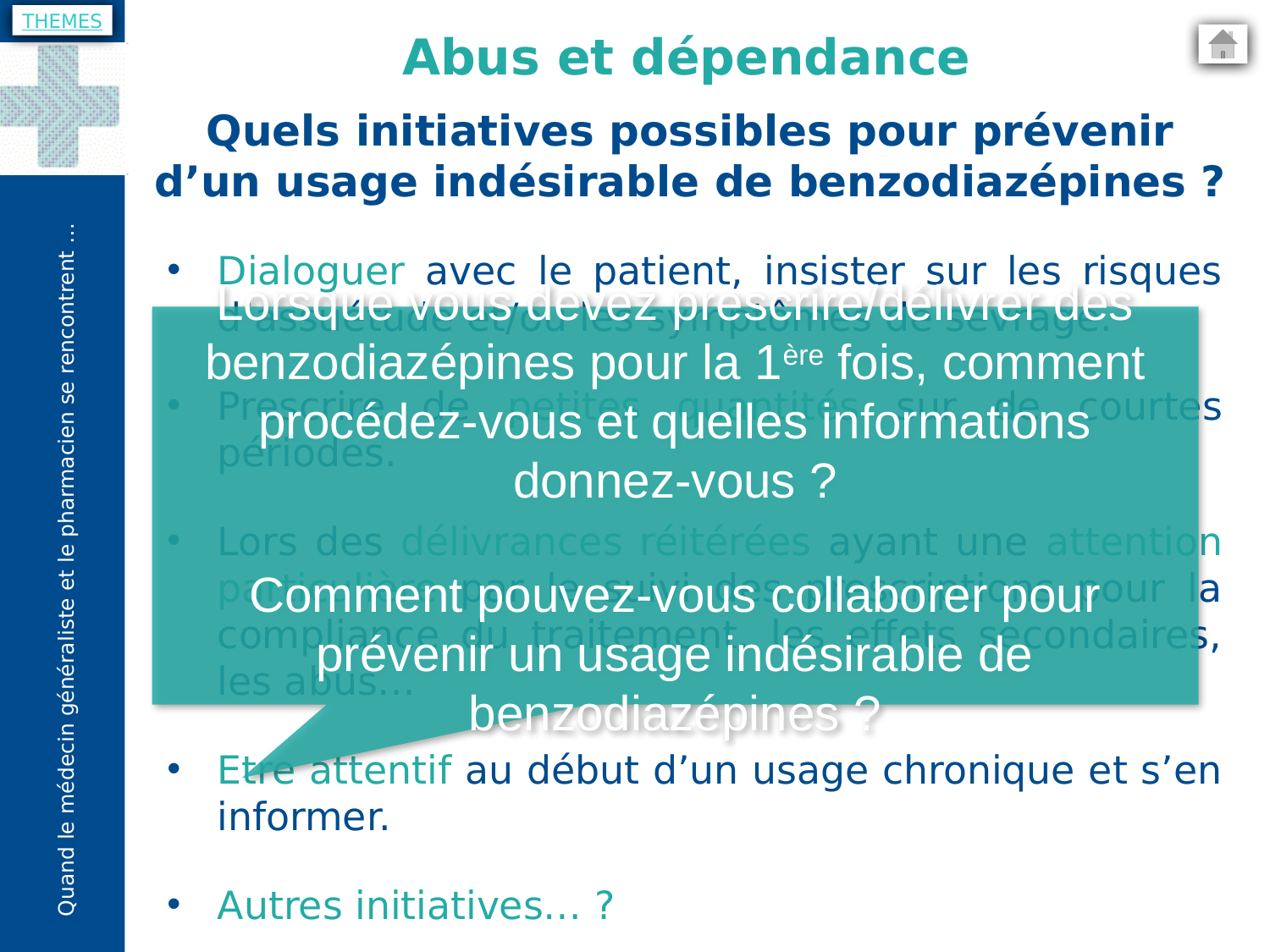

THEMES

Abus et dépendance
Quels initiatives possibles pour prévenir d’un usage indésirable de benzodiazépines ?
Dialoguer avec le patient, insister sur les risques d’assuétude et/ou les symptômes de sevrage.
Prescrire de petites quantités sur de courtes périodes.
Lors des délivrances réitérées ayant une attention particulière par le suivi des prescriptions pour la compliance du traitement, les effets secondaires, les abus…
Etre attentif au début d’un usage chronique et s’en informer.
Autres initiatives… ?

Lorsque vous devez prescrire/délivrer des benzodiazépines pour la 1ère fois, comment procédez-vous et quelles informations donnez-vous ?
Comment pouvez-vous collaborer pour prévenir un usage indésirable de benzodiazépines ?